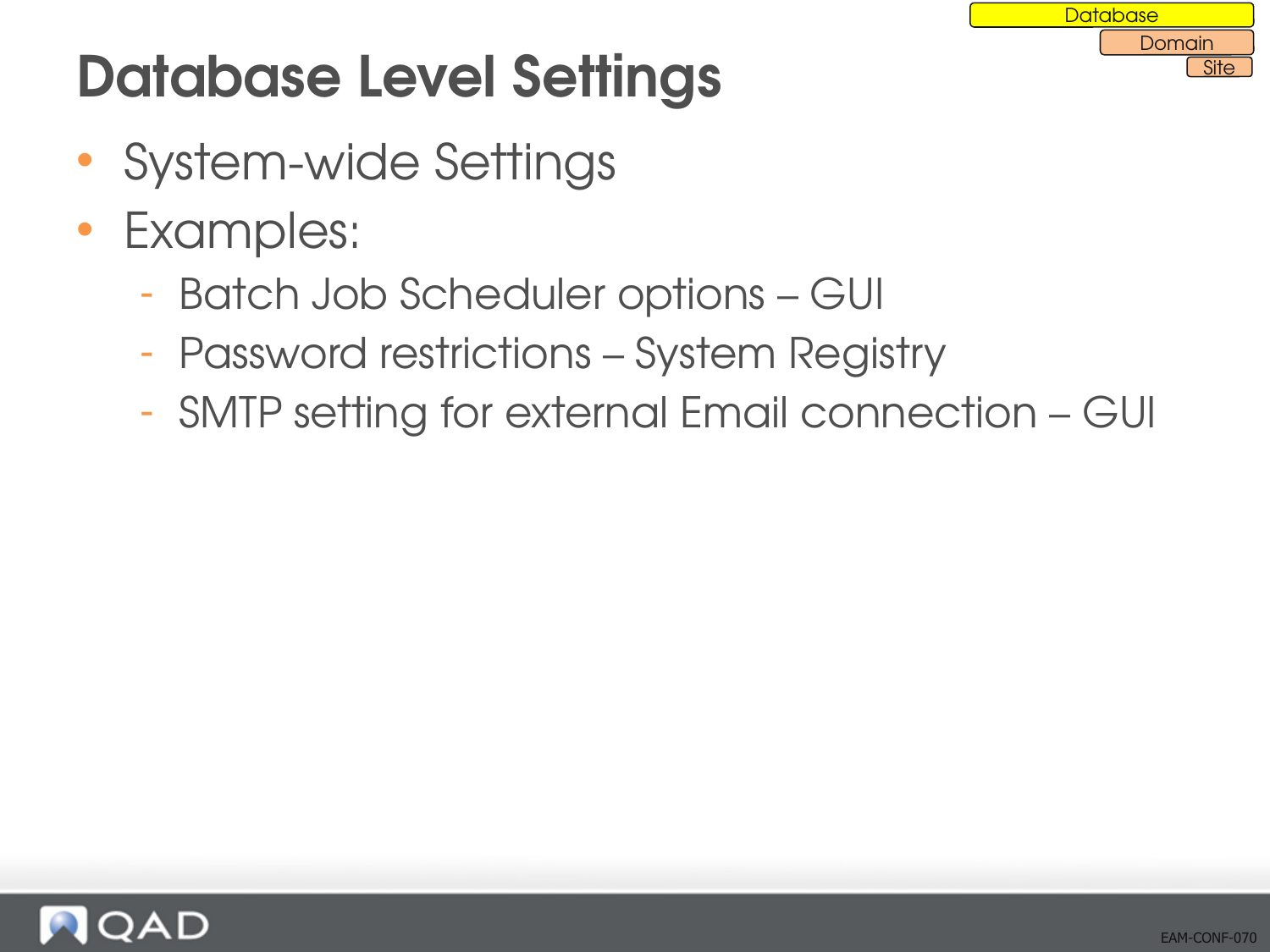

Database
Domain
Site
# Database Level Settings
System-wide Settings
Examples:
Batch Job Scheduler options – GUI
Password restrictions – System Registry
SMTP setting for external Email connection – GUI

EAM-CONF-070